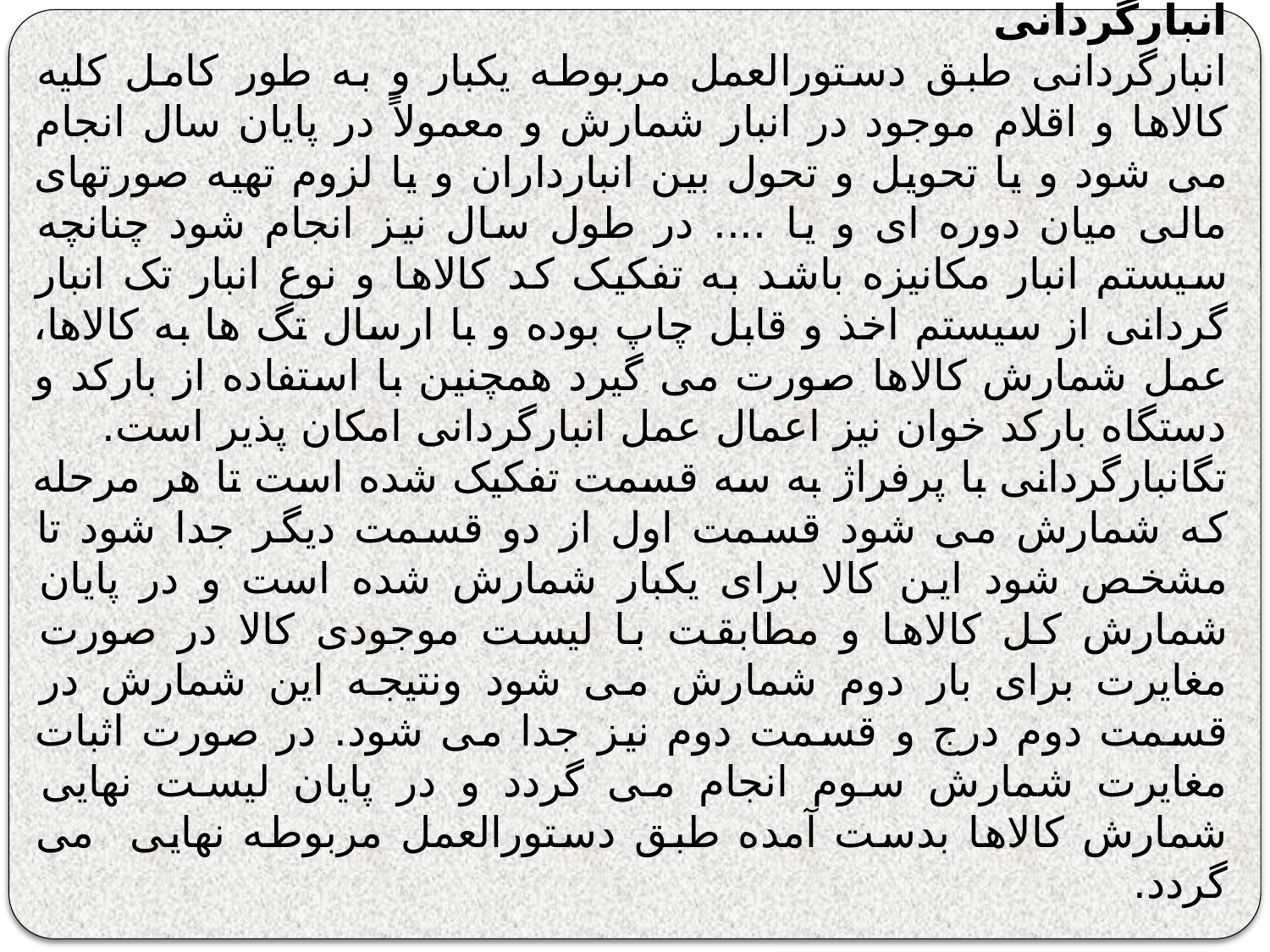

انبارگردانی
انبارگردانی طبق دستورالعمل مربوطه یکبار و به طور کامل کلیه کالاها و اقلام موجود در انبار شمارش و معمولاً در پایان سال انجام می شود و یا تحویل و تحول بین انبارداران و یا لزوم تهیه صورتهای مالی میان دوره ای و یا .... در طول سال نیز انجام شود چنانچه سیستم انبار مکانیزه باشد به تفکیک کد کالاها و نوع انبار تک انبار گردانی از سیستم اخذ و قابل چاپ بوده و با ارسال تگ ها به کالاها، عمل شمارش کالاها صورت می گیرد همچنین با استفاده از بارکد و دستگاه بارکد خوان نیز اعمال عمل انبارگردانی امکان پذیر است.
تگانبارگردانی با پرفراژ به سه قسمت تفکیک شده است تا هر مرحله که شمارش می شود قسمت اول از دو قسمت دیگر جدا شود تا مشخص شود این کالا برای یکبار شمارش شده است و در پایان شمارش کل کالاها و مطابقت با لیست موجودی کالا در صورت مغایرت برای بار دوم شمارش می شود ونتیجه این شمارش در قسمت دوم درج و قسمت دوم نیز جدا می شود. در صورت اثبات مغایرت شمارش سوم انجام می گردد و در پایان لیست نهایی شمارش کالاها بدست آمده طبق دستورالعمل مربوطه نهایی  می گردد.